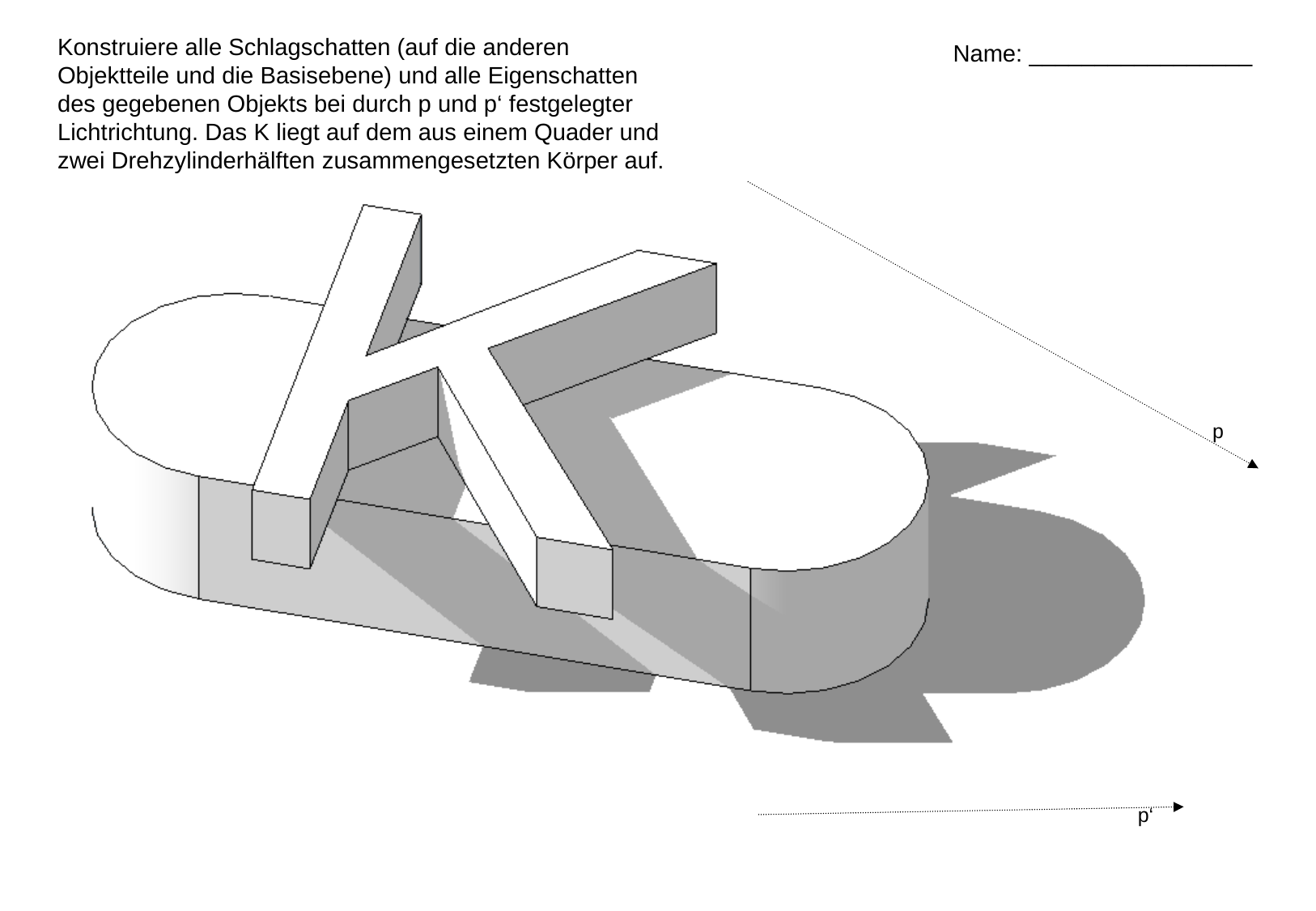

Konstruiere alle Schlagschatten (auf die anderen Objektteile und die Basisebene) und alle Eigenschatten des gegebenen Objekts bei durch p und p‘ festgelegter Lichtrichtung. Das K liegt auf dem aus einem Quader und zwei Drehzylinderhälften zusammengesetzten Körper auf.
Name: _________________

p
p‘